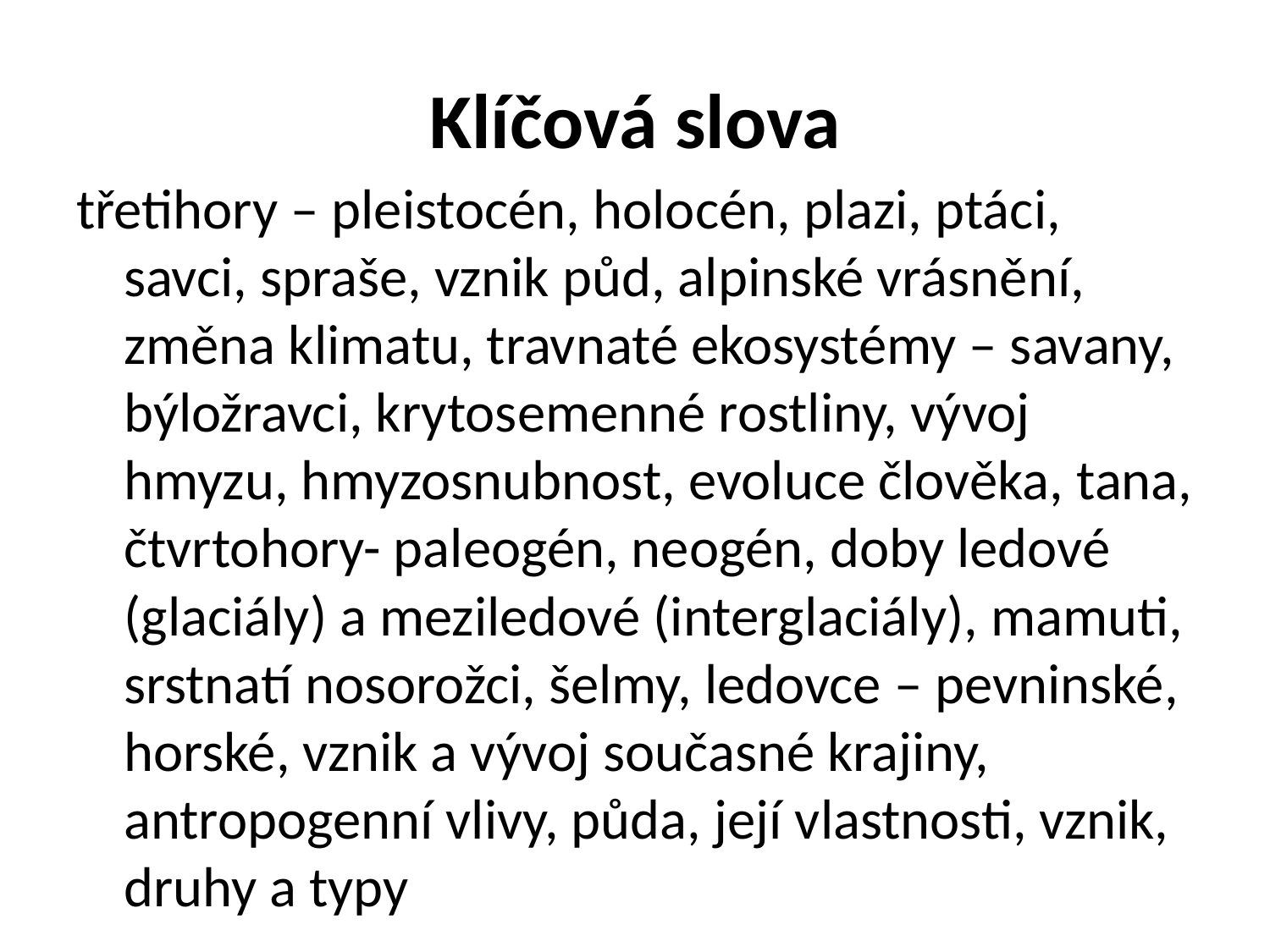

# Klíčová slova
třetihory – pleistocén, holocén, plazi, ptáci, savci, spraše, vznik půd, alpinské vrásnění, změna klimatu, travnaté ekosystémy – savany, býložravci, krytosemenné rostliny, vývoj hmyzu, hmyzosnubnost, evoluce člověka, tana, čtvrtohory- paleogén, neogén, doby ledové (glaciály) a meziledové (interglaciály), mamuti, srstnatí nosorožci, šelmy, ledovce – pevninské, horské, vznik a vývoj současné krajiny, antropogenní vlivy, půda, její vlastnosti, vznik, druhy a typy